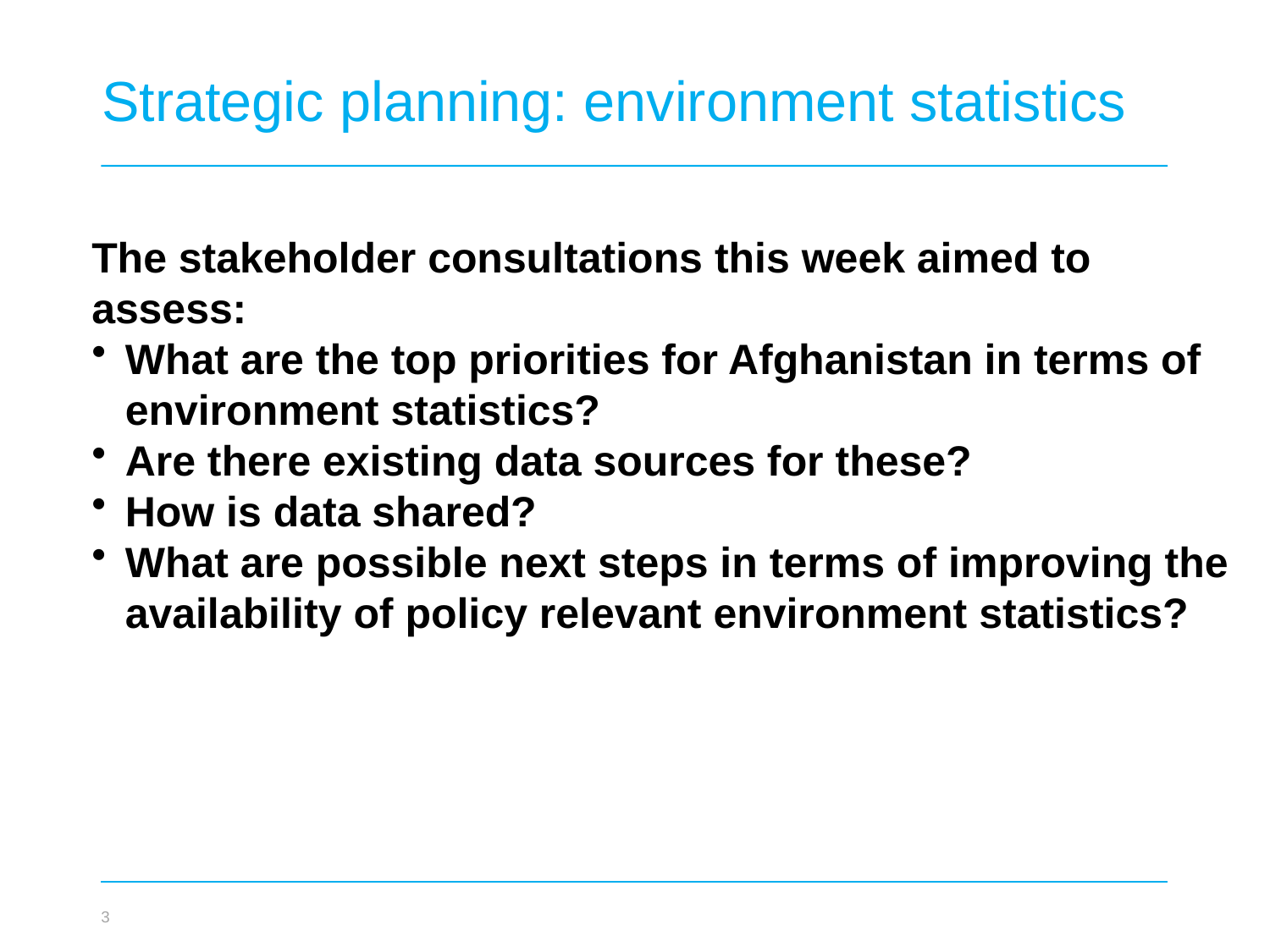

Strategic planning: environment statistics

The stakeholder consultations this week aimed to assess:
What are the top priorities for Afghanistan in terms of environment statistics?
Are there existing data sources for these?
How is data shared?
What are possible next steps in terms of improving the availability of policy relevant environment statistics?
Photo credit to be given
as shown alongside
(in black or in white)
© NABU/Holger Schulz

3